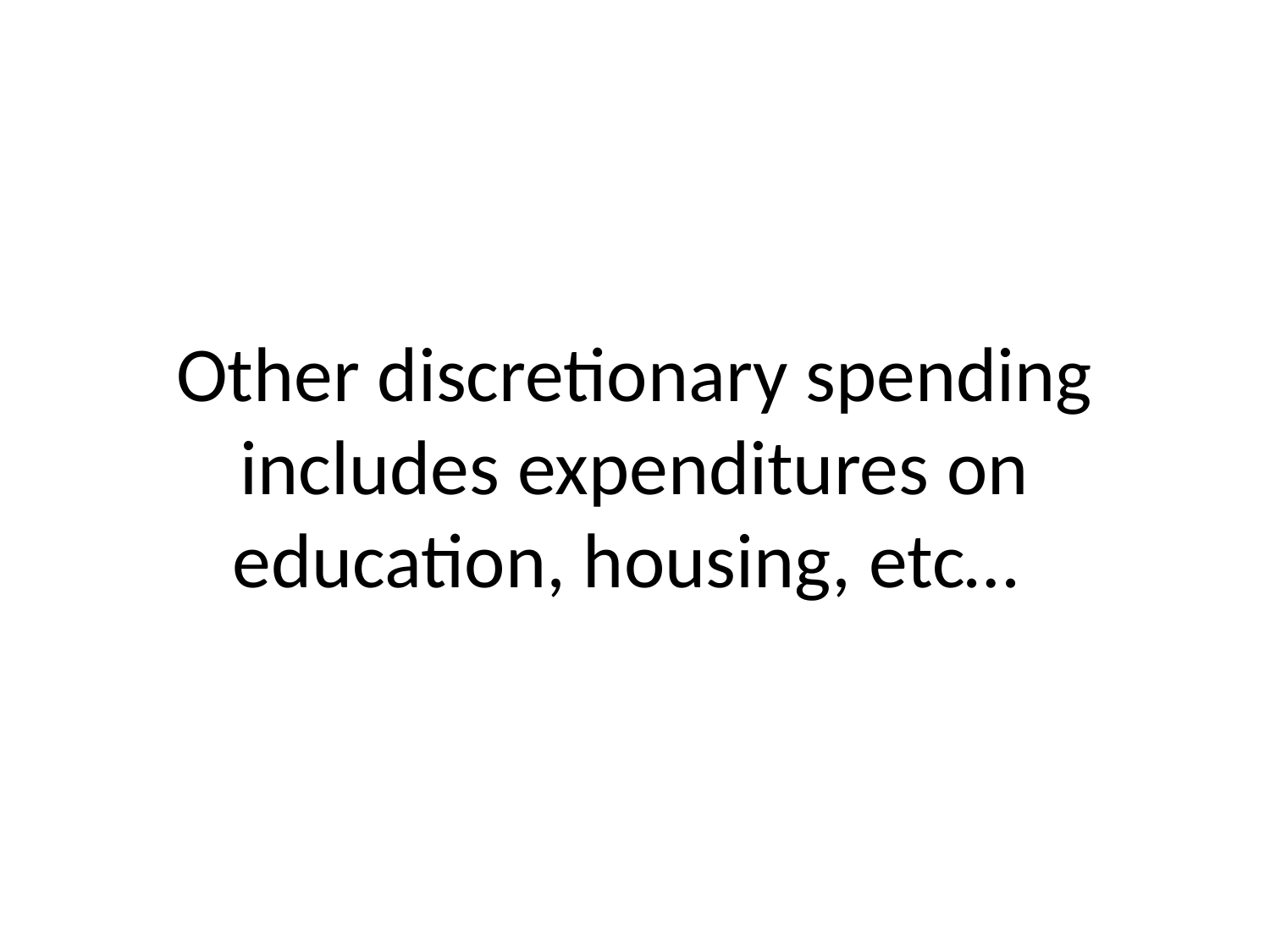

# Other discretionary spending includes expenditures on education, housing, etc…